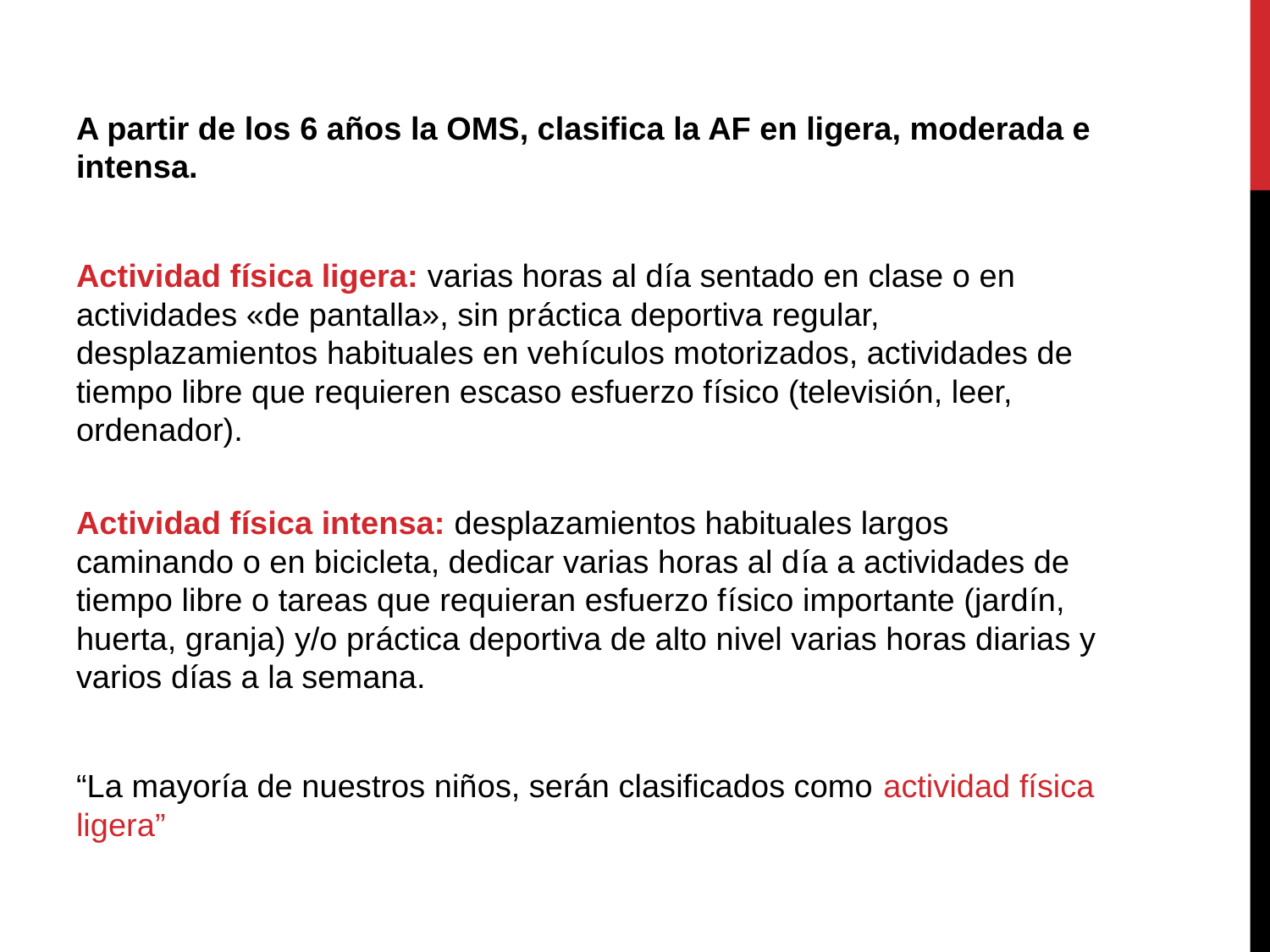

A partir de los 6 años la OMS, clasifica la AF en ligera, moderada e intensa.

Actividad física ligera: varias horas al día sentado en clase o en actividades «de pantalla», sin práctica deportiva regular, desplazamientos habituales en vehículos motorizados, actividades de tiempo libre que requieren escaso esfuerzo físico (televisión, leer, ordenador).
Actividad física intensa: desplazamientos habituales largos caminando o en bicicleta, dedicar varias horas al día a actividades de tiempo libre o tareas que requieran esfuerzo físico importante (jardín, huerta, granja) y/o práctica deportiva de alto nivel varias horas diarias y varios días a la semana.

“La mayoría de nuestros niños, serán clasificados como actividad física ligera”